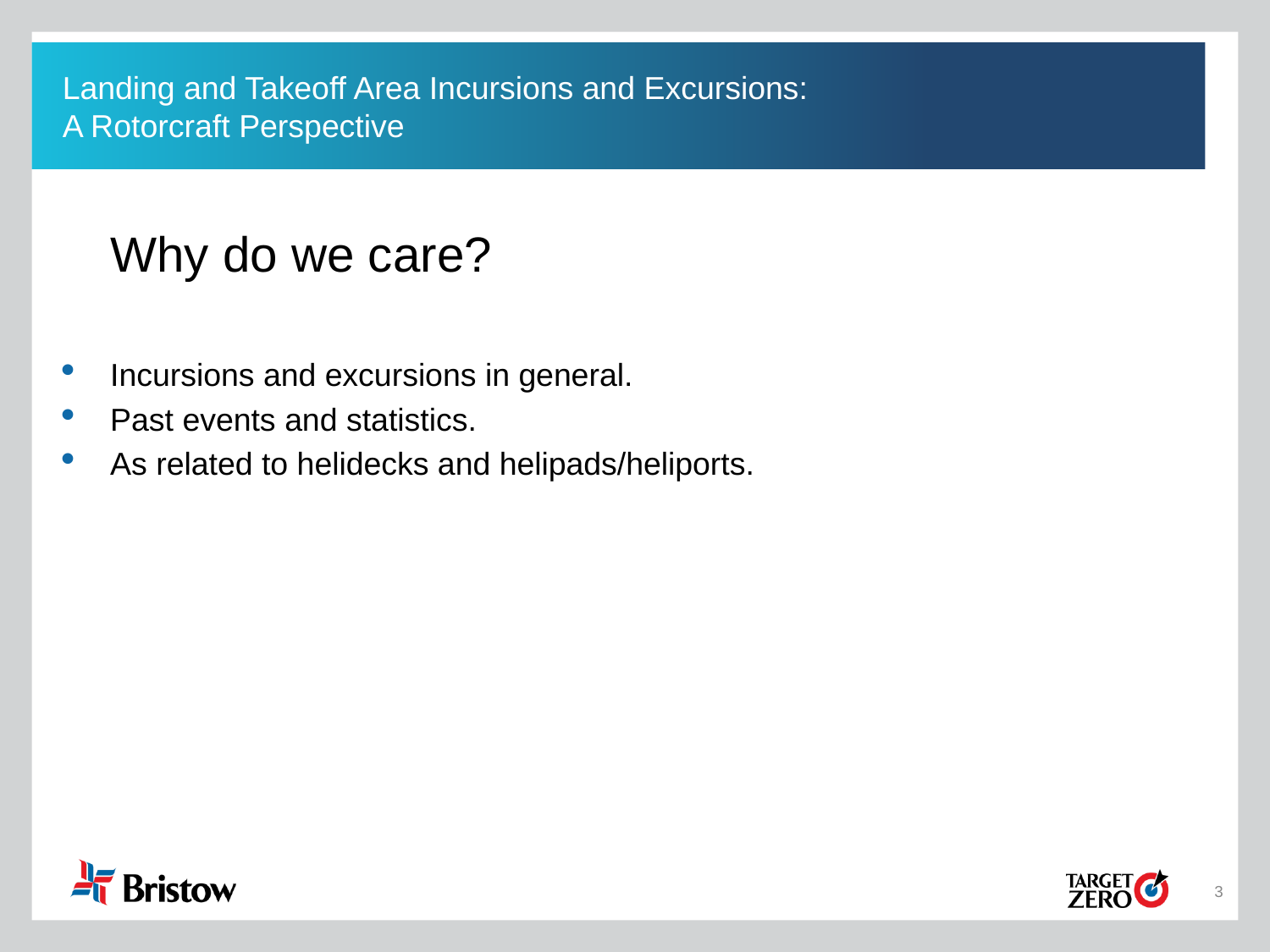

Landing and Takeoff Area Incursions and Excursions:
A Rotorcraft Perspective
	Why do we care?

Incursions and excursions in general.
Past events and statistics.
As related to helidecks and helipads/heliports.